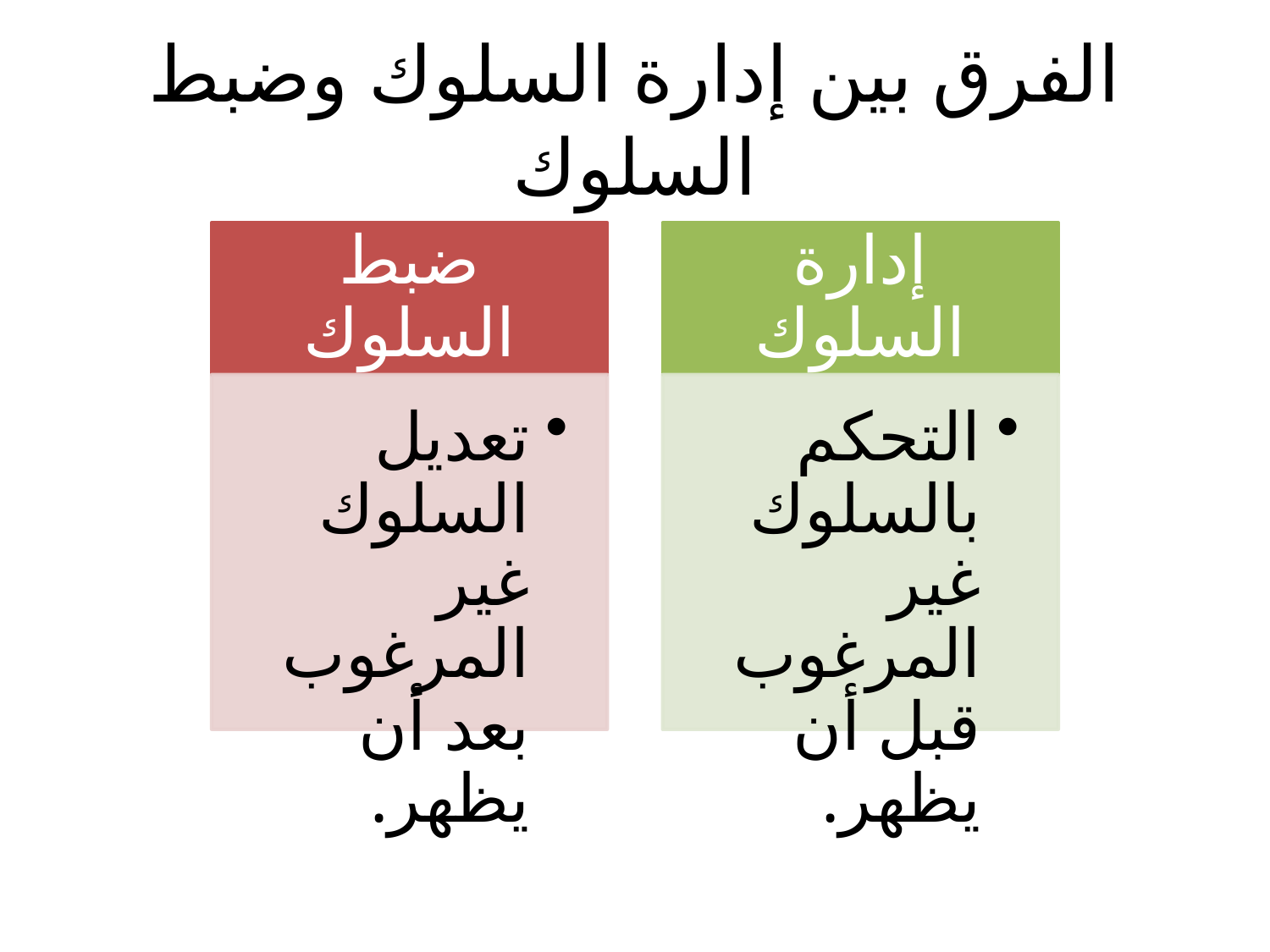

# الفرق بين إدارة السلوك وضبط السلوك
ضبط السلوك
تعديل السلوك غير المرغوب بعد أن يظهر.
إدارة السلوك
التحكم بالسلوك غير المرغوب قبل أن يظهر.